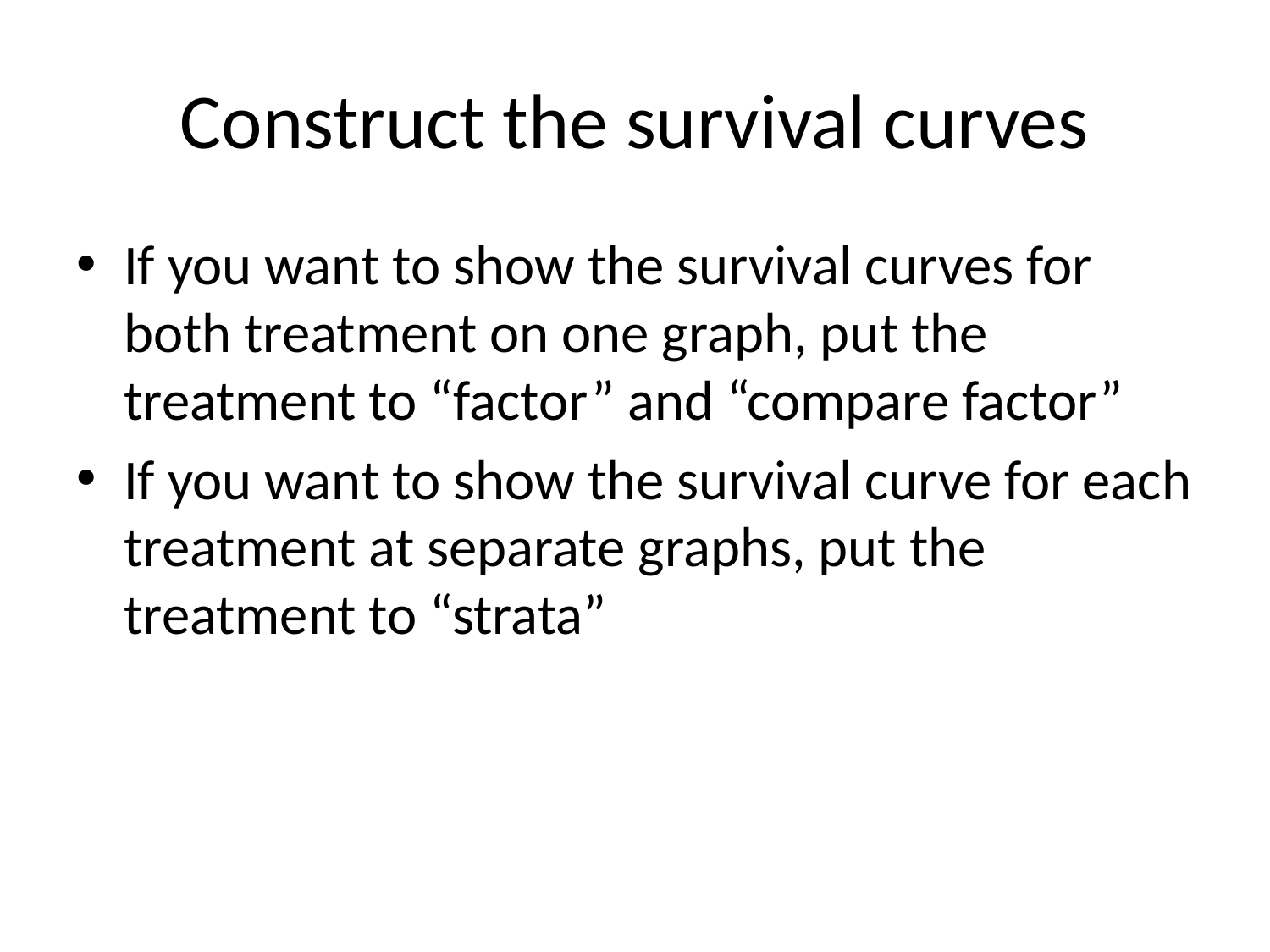

# Construct the survival curves
If you want to show the survival curves for both treatment on one graph, put the treatment to “factor” and “compare factor”
If you want to show the survival curve for each treatment at separate graphs, put the treatment to “strata”